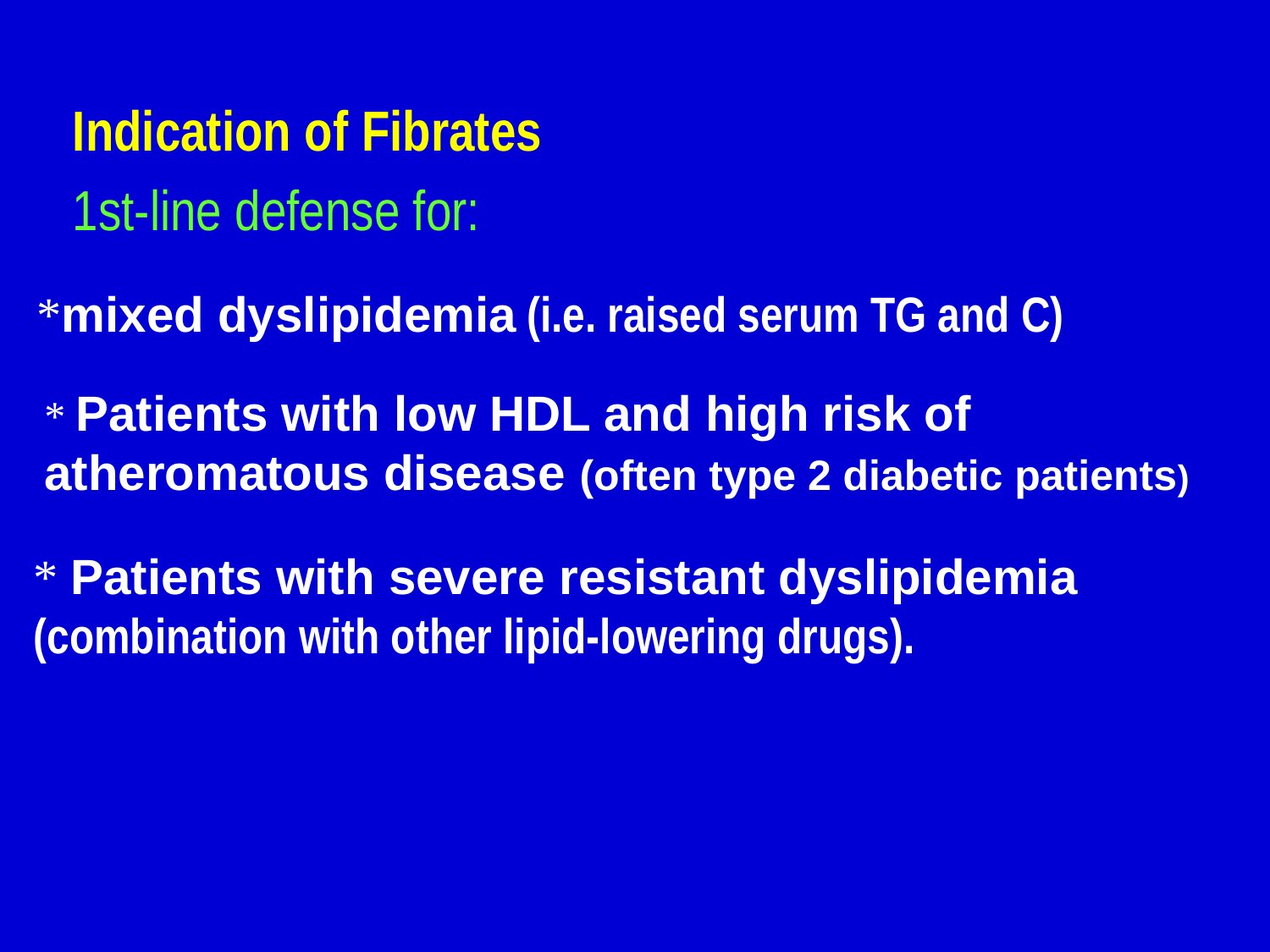

Indication of Fibrates
1st-line defense for:
  *mixed dyslipidemia (i.e. raised serum TG and C)

* Patients with low HDL and high risk of atheromatous disease (often type 2 diabetic patients)

* Patients with severe resistant dyslipidemia (combination with other lipid-lowering drugs).